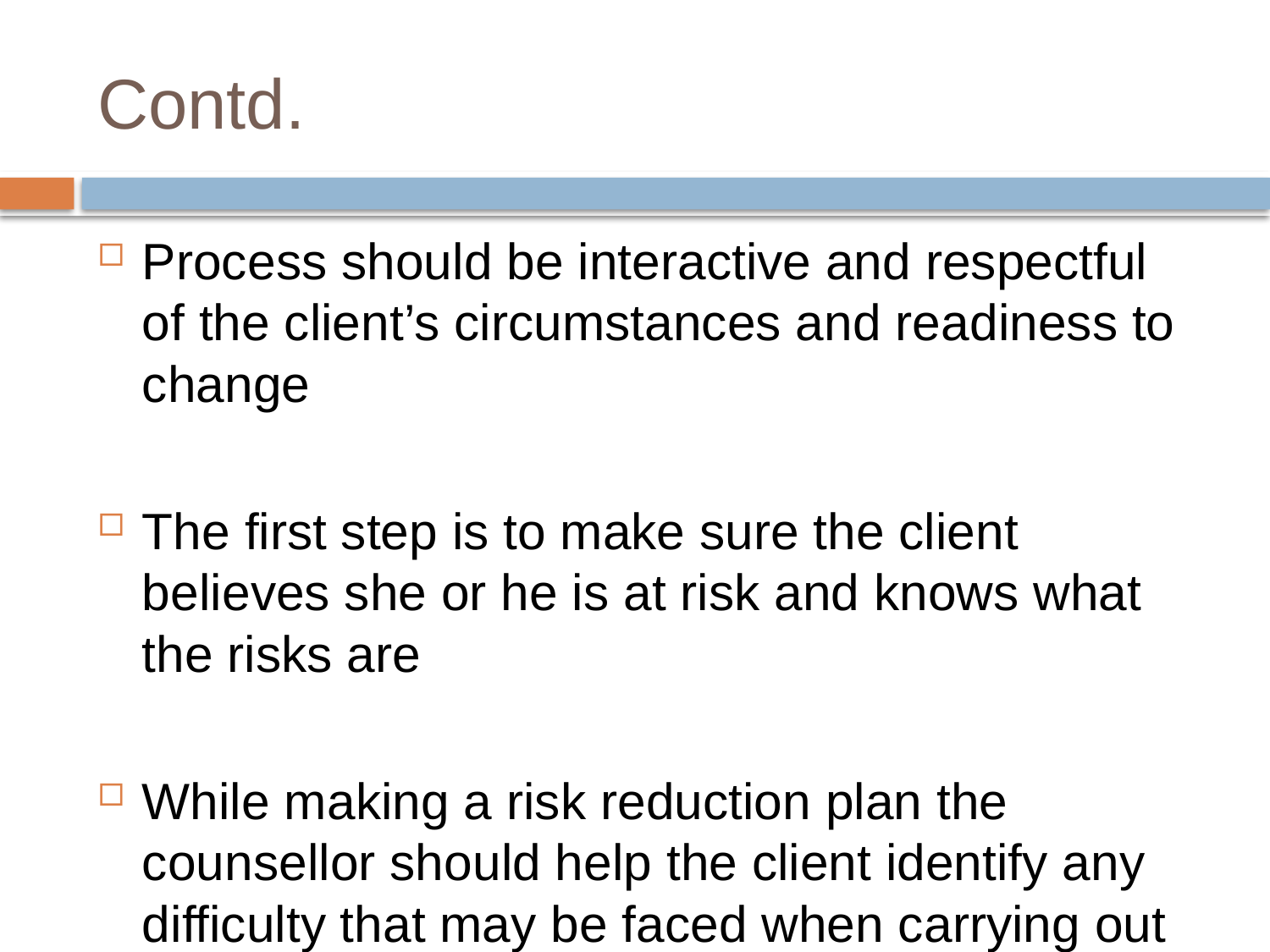

# Contd.
Process should be interactive and respectful of the client’s circumstances and readiness to change

The first step is to make sure the client believes she or he is at risk and knows what the risks are

While making a risk reduction plan the counsellor should help the client identify any difficulty that may be faced when carrying out the plan